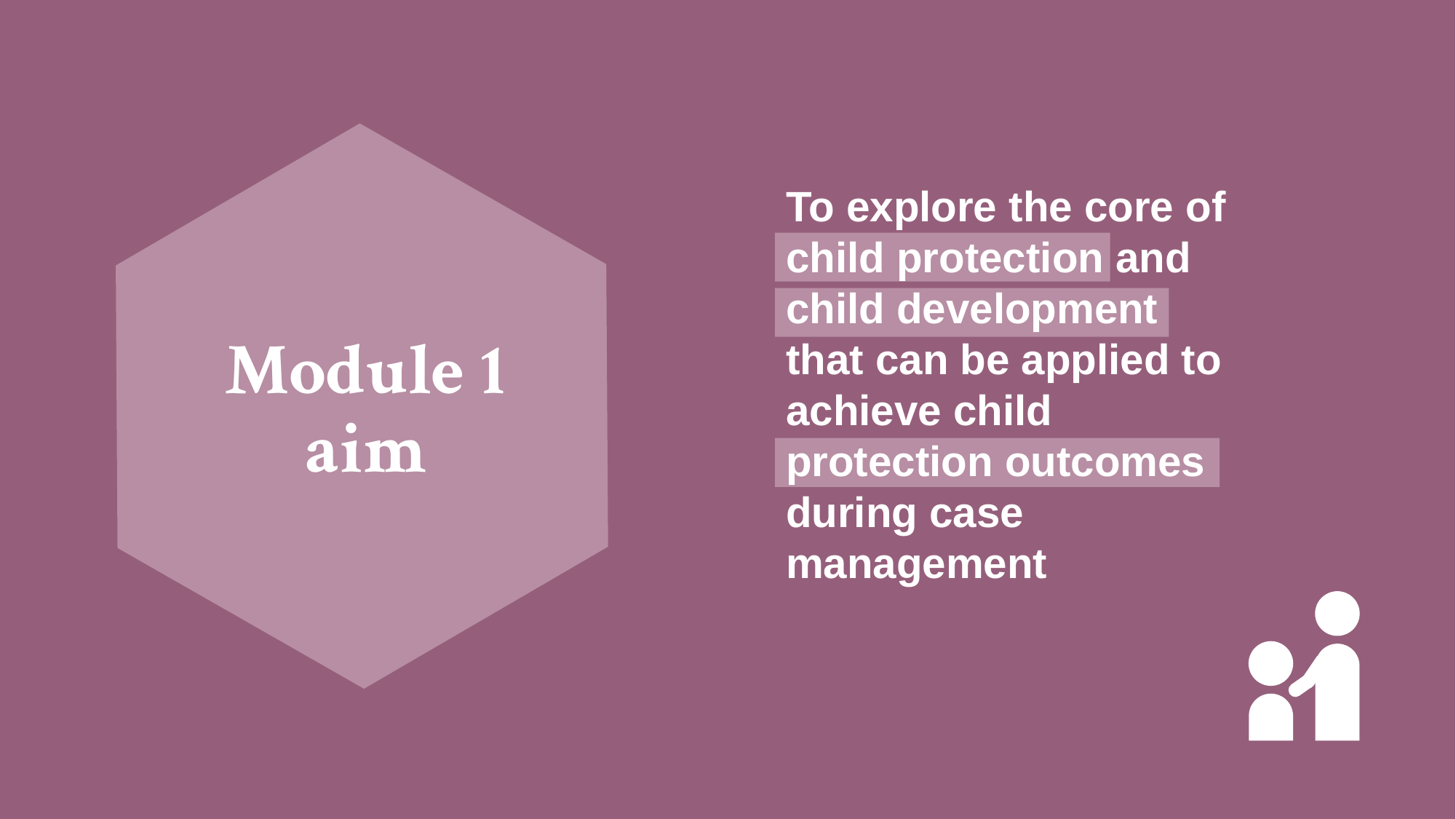

To explore the core of child protection and child development that can be applied to achieve child protection outcomes during case management

# Module 1 aim